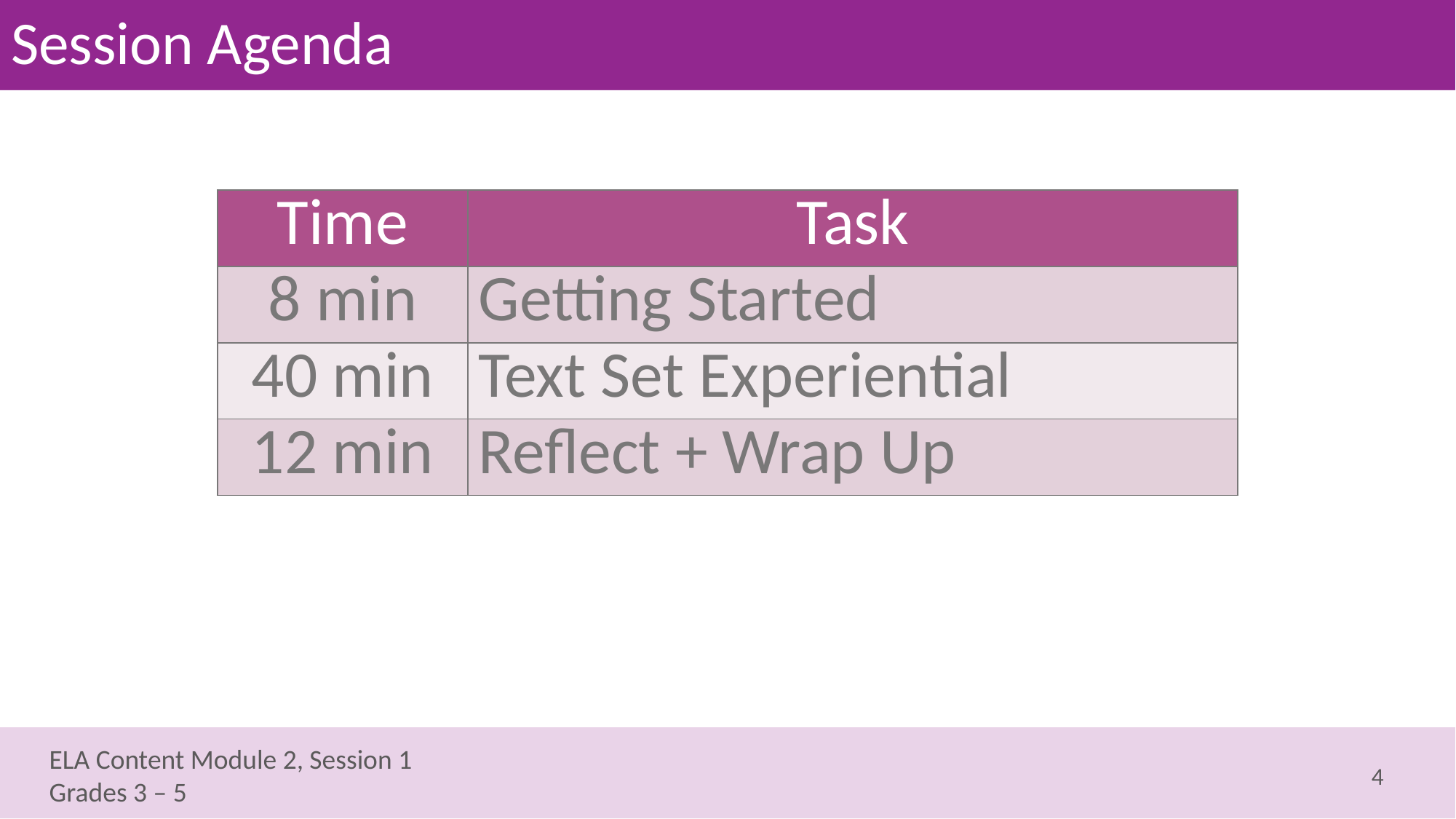

# Session Agenda
| Time | Task |
| --- | --- |
| 8 min | Getting Started |
| 40 min | Text Set Experiential |
| 12 min | Reflect + Wrap Up |
4